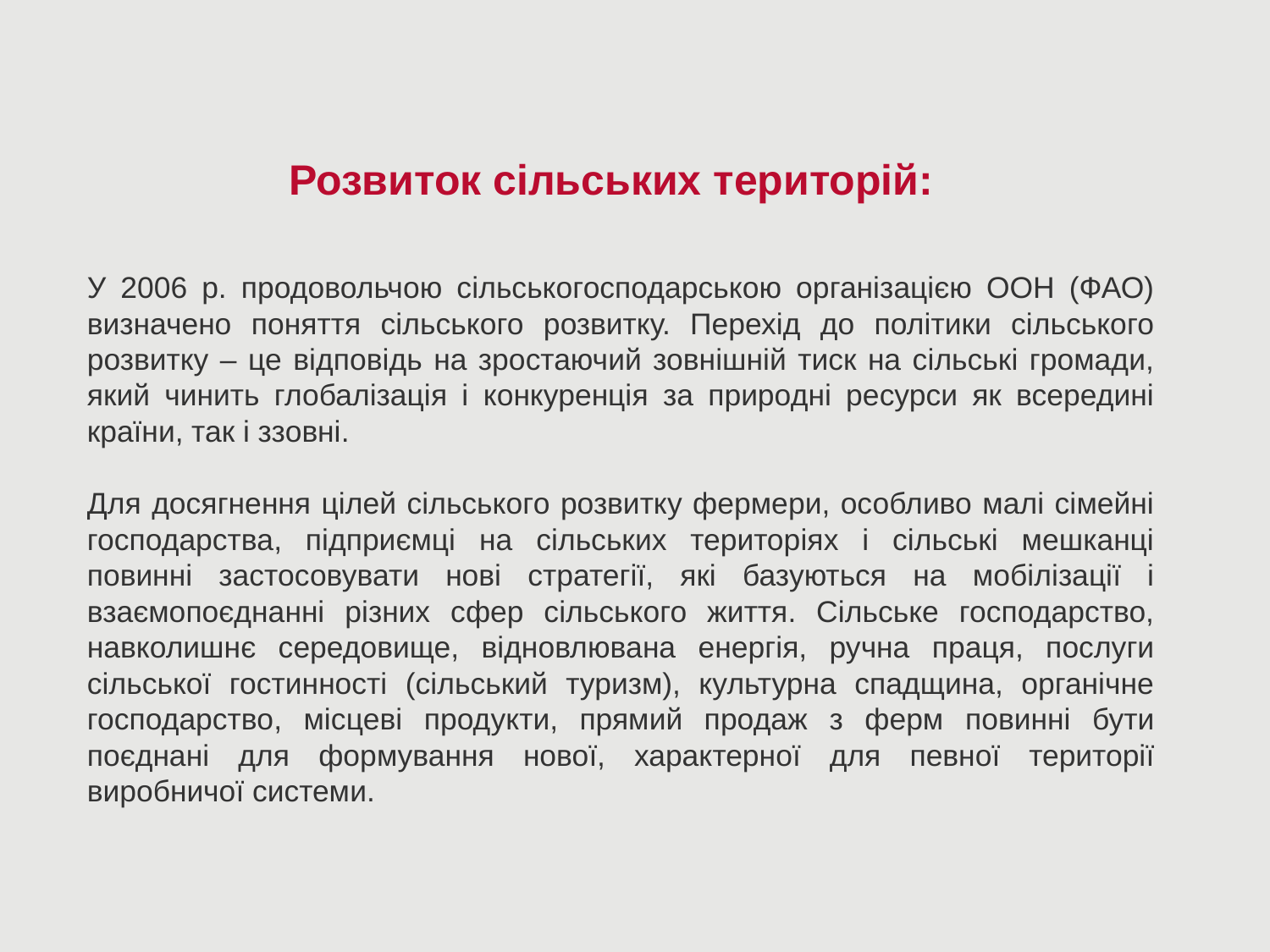

Розвиток сільських територій:
У 2006 р. продовольчою сільськогосподарською організацією ООН (ФАО) визначено поняття сільського розвитку. Перехід до політики сільського розвитку – це відповідь на зростаючий зовнішній тиск на сільські громади, який чинить глобалізація і конкуренція за природні ресурси як всередині країни, так і ззовні.

Для досягнення цілей сільського розвитку фермери, особливо малі сімейні господарства, підприємці на сільських територіях і сільські мешканці повинні застосовувати нові стратегії, які базуються на мобілізації і взаємопоєднанні різних сфер сільського життя. Сільське господарство, навколишнє середовище, відновлювана енергія, ручна праця, послуги сільської гостинності (сільський туризм), культурна спадщина, органічне господарство, місцеві продукти, прямий продаж з ферм повинні бути поєднані для формування нової, характерної для певної території виробничої системи.